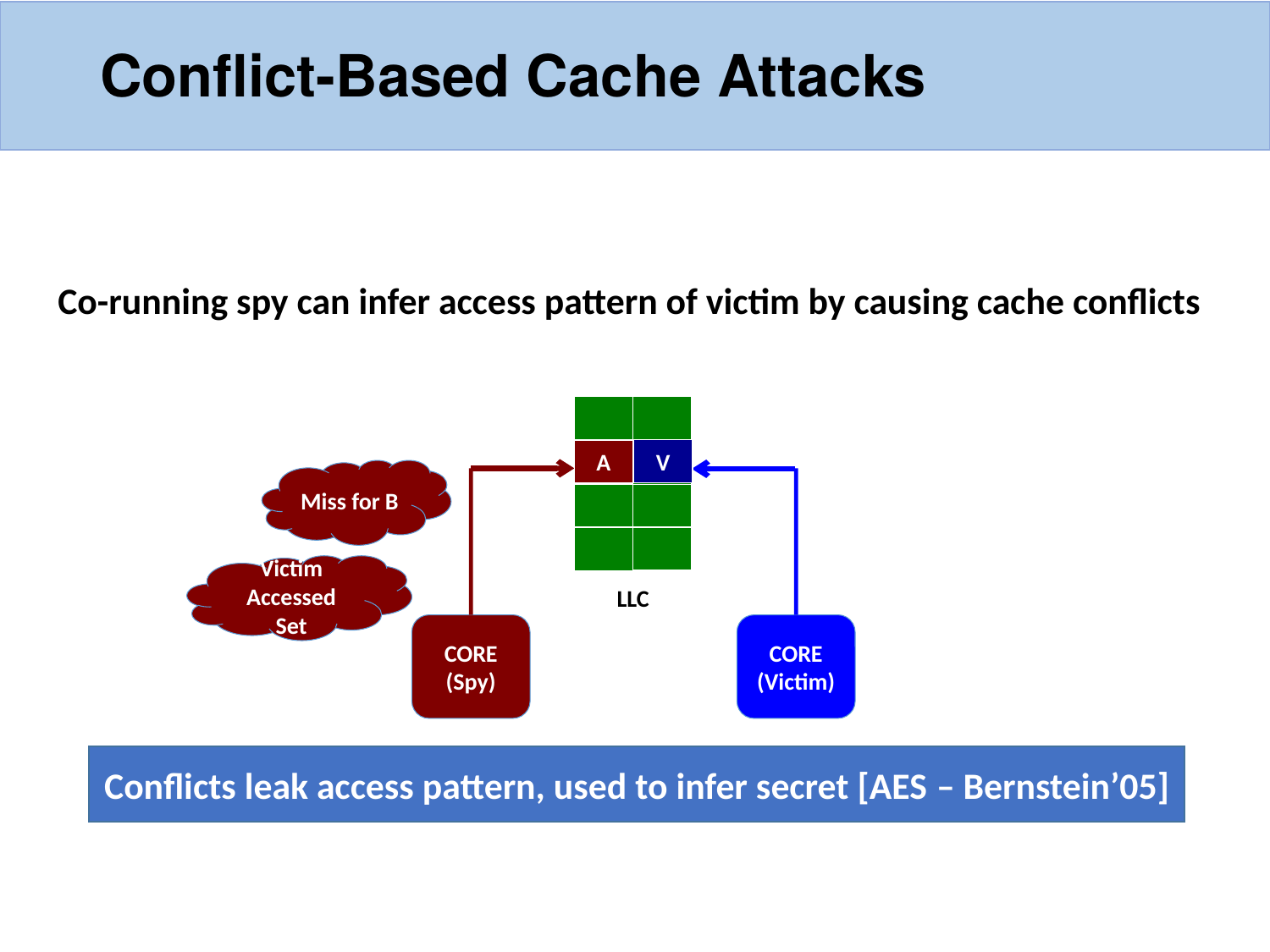

# Conflict-Based Cache Attacks
Co-running spy can infer access pattern of victim by causing cache conflicts

V
B
B
A

Miss for B

Victim Accessed Set
LLC

CORE
(Spy)

CORE
(Victim)
Conflicts leak access pattern, used to infer secret [AES – Bernstein’05]